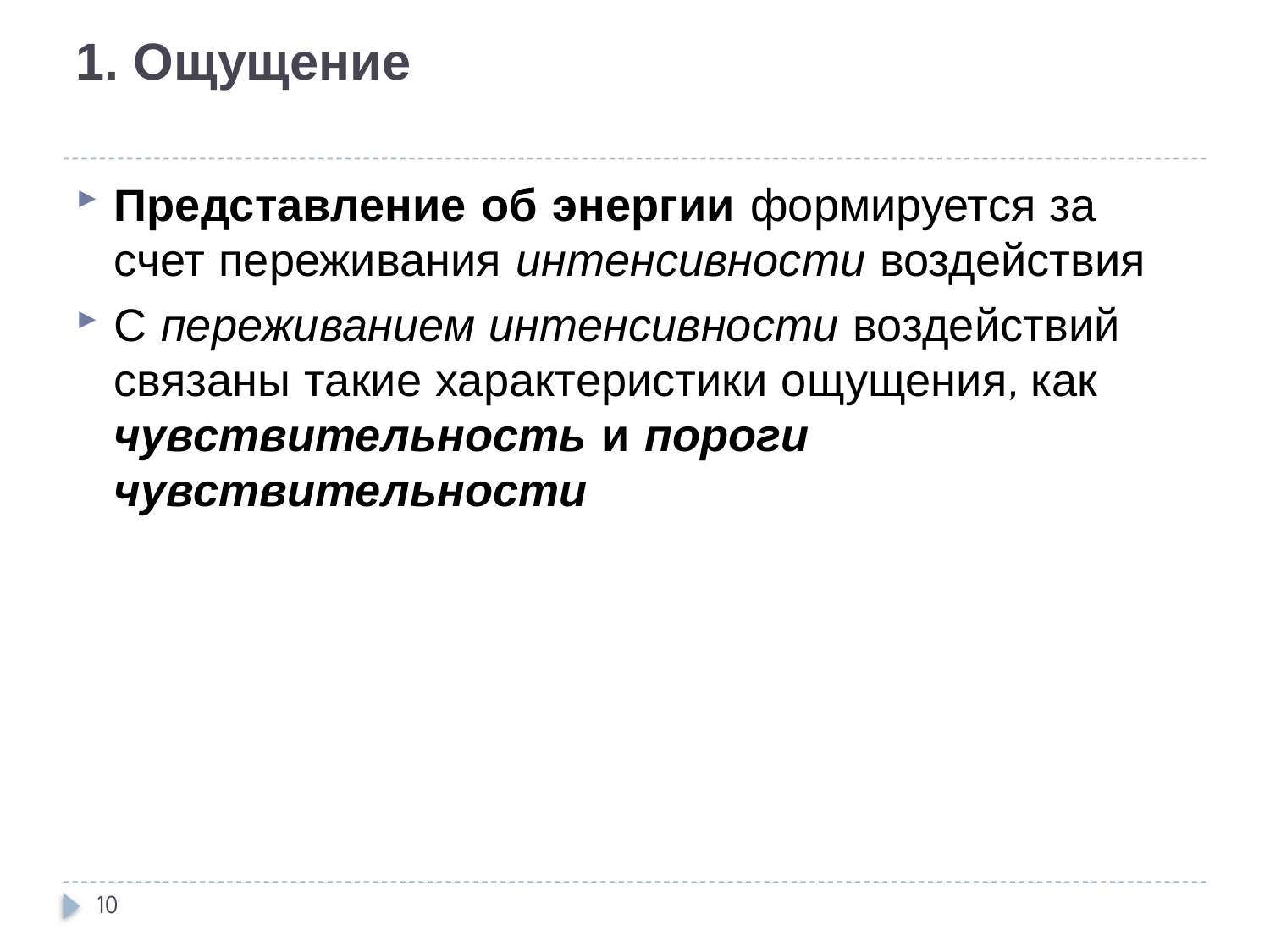

# 1. Ощущение
Представление об энергии формируется за счет переживания интенсивности воздействия
С переживанием интенсивности воздействий связаны такие характеристики ощущения, как чувствительность и пороги чувствительности

10